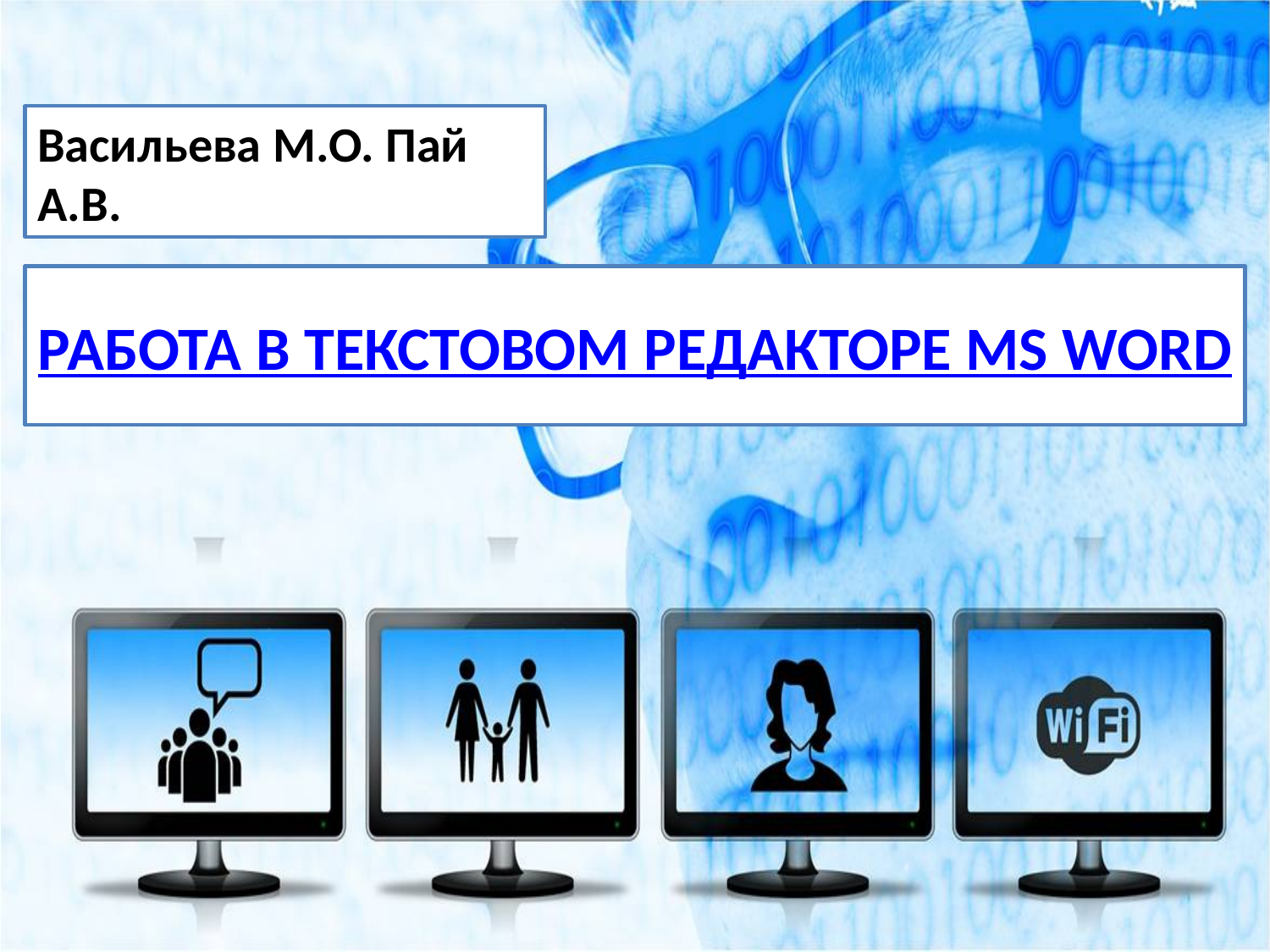

Васильева М.О. Пай А.В.
# РАБОТА В ТЕКСТОВОМ РЕДАКТОРЕ MS WORD